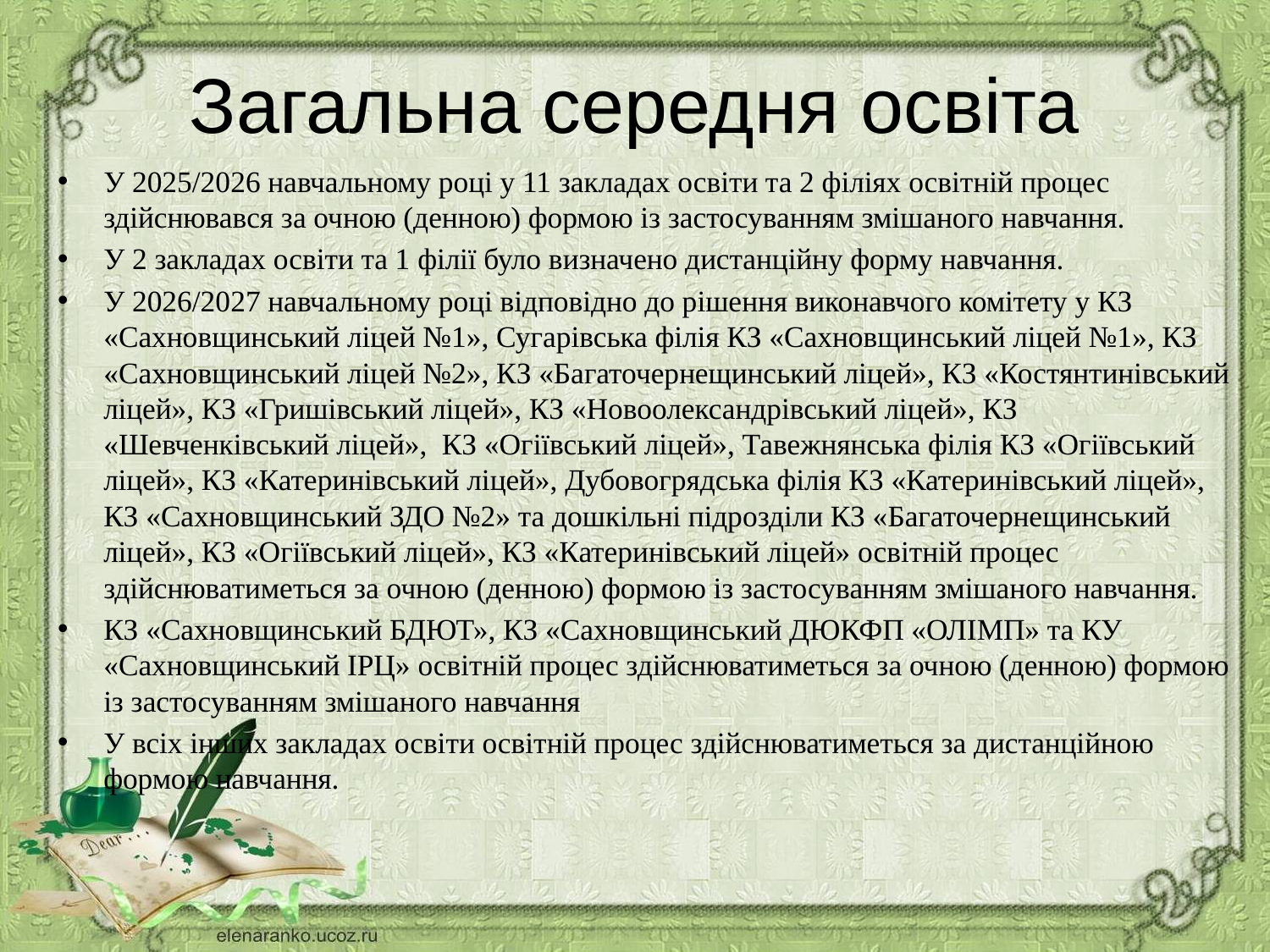

# Загальна середня освіта
У 2025/2026 навчальному році у 11 закладах освіти та 2 філіях освітній процес здійснювався за очною (денною) формою із застосуванням змішаного навчання.
У 2 закладах освіти та 1 філії було визначено дистанційну форму навчання.
У 2026/2027 навчальному році відповідно до рішення виконавчого комітету у КЗ «Сахновщинський ліцей №1», Сугарівська філія КЗ «Сахновщинський ліцей №1», КЗ «Сахновщинський ліцей №2», КЗ «Багаточернещинський ліцей», КЗ «Костянтинівський ліцей», КЗ «Гришівський ліцей», КЗ «Новоолександрівський ліцей», КЗ «Шевченківський ліцей»,  КЗ «Огіївський ліцей», Тавежнянська філія КЗ «Огіївський ліцей», КЗ «Катеринівський ліцей», Дубовогрядська філія КЗ «Катеринівський ліцей», КЗ «Сахновщинський ЗДО №2» та дошкільні підрозділи КЗ «Багаточернещинський ліцей», КЗ «Огіївський ліцей», КЗ «Катеринівський ліцей» освітній процес здійснюватиметься за очною (денною) формою із застосуванням змішаного навчання.
КЗ «Сахновщинський БДЮТ», КЗ «Сахновщинський ДЮКФП «ОЛІМП» та КУ «Сахновщинський ІРЦ» освітній процес здійснюватиметься за очною (денною) формою із застосуванням змішаного навчання
У всіх інших закладах освіти освітній процес здійснюватиметься за дистанційною формою навчання.